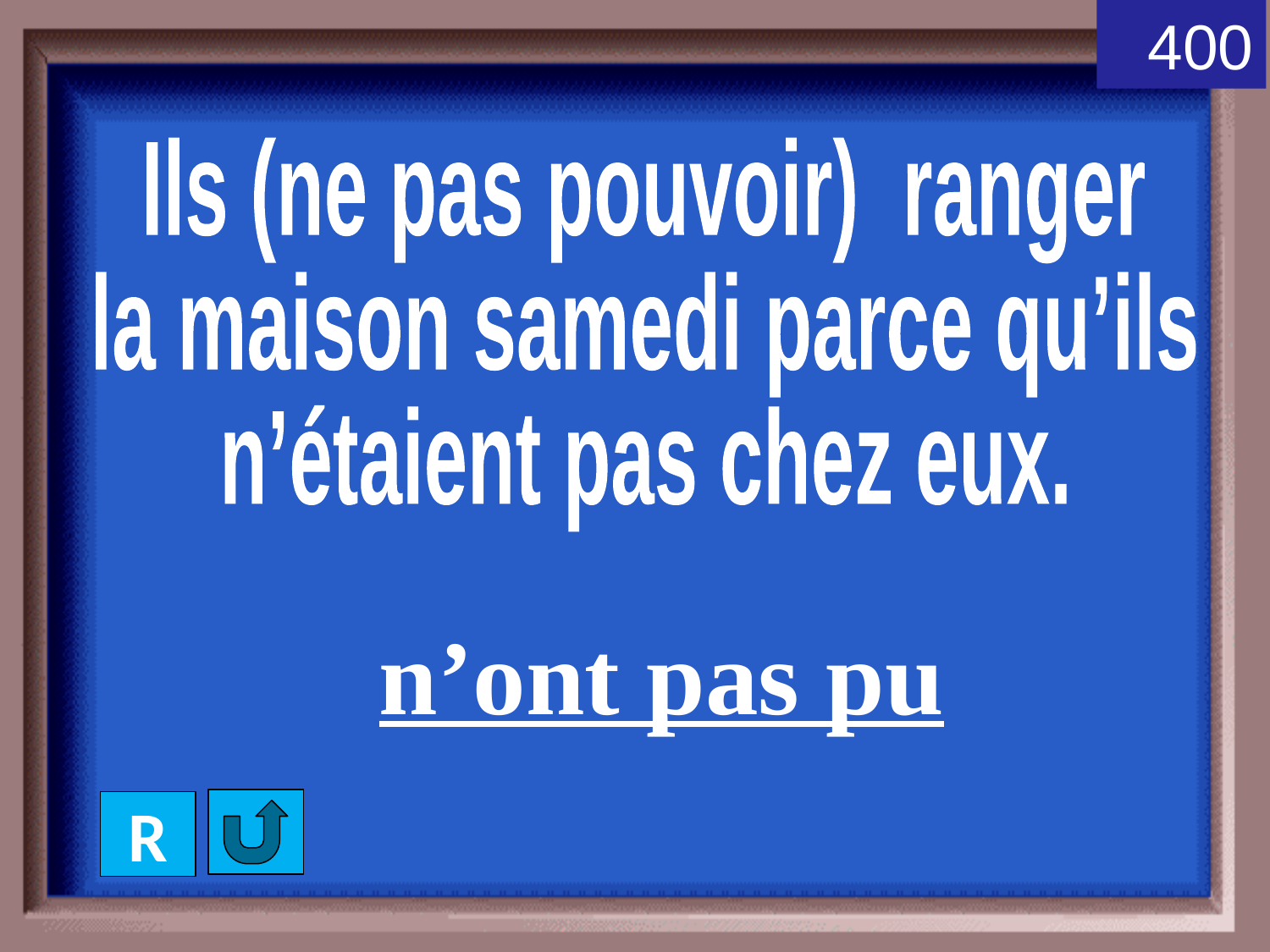

400
Ils (ne pas pouvoir)  ranger
la maison samedi parce qu’ils
n’étaient pas chez eux.

n’ont pas pu

R